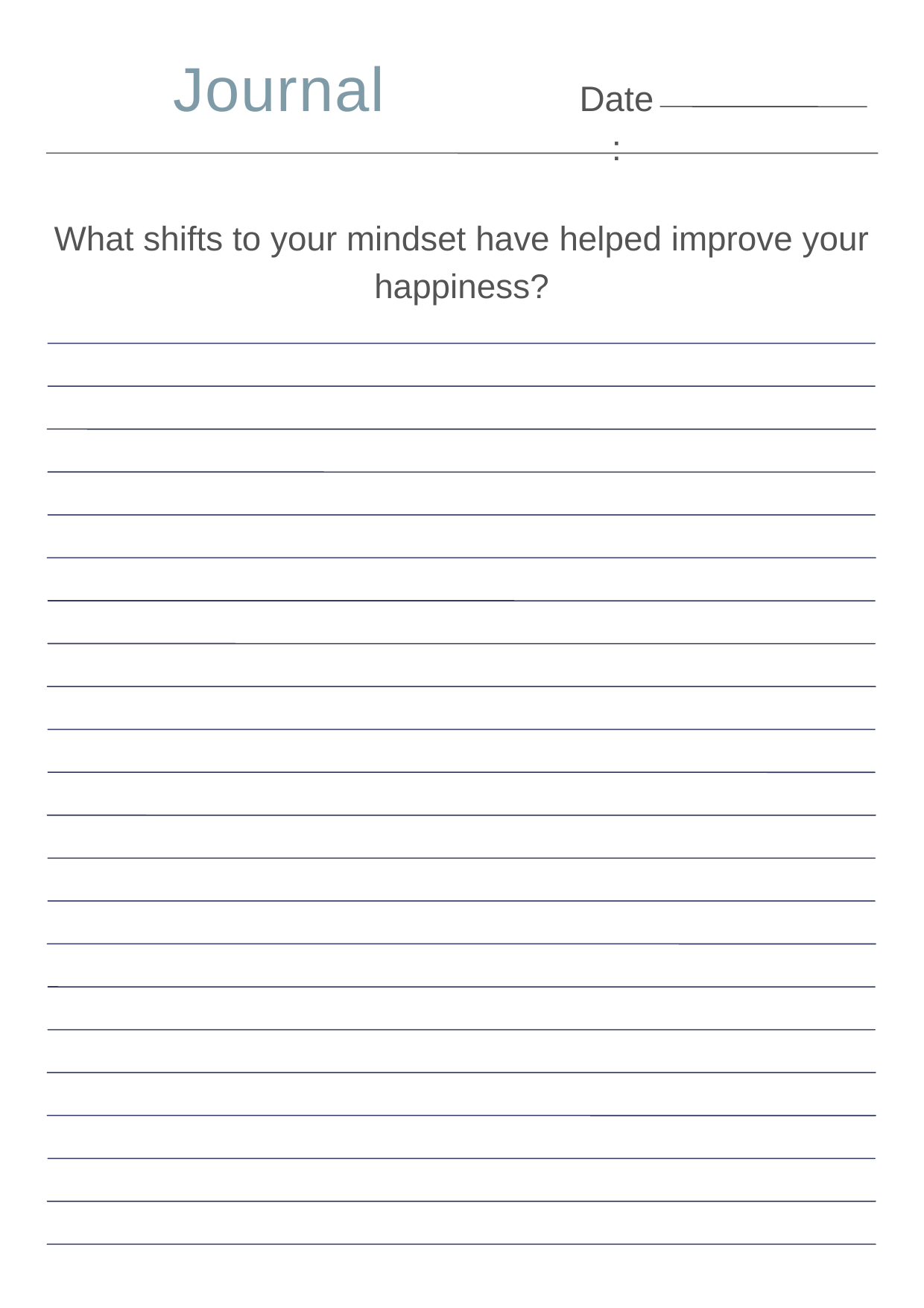

Journal
Date:

What shifts to your mindset have helped improve your happiness?